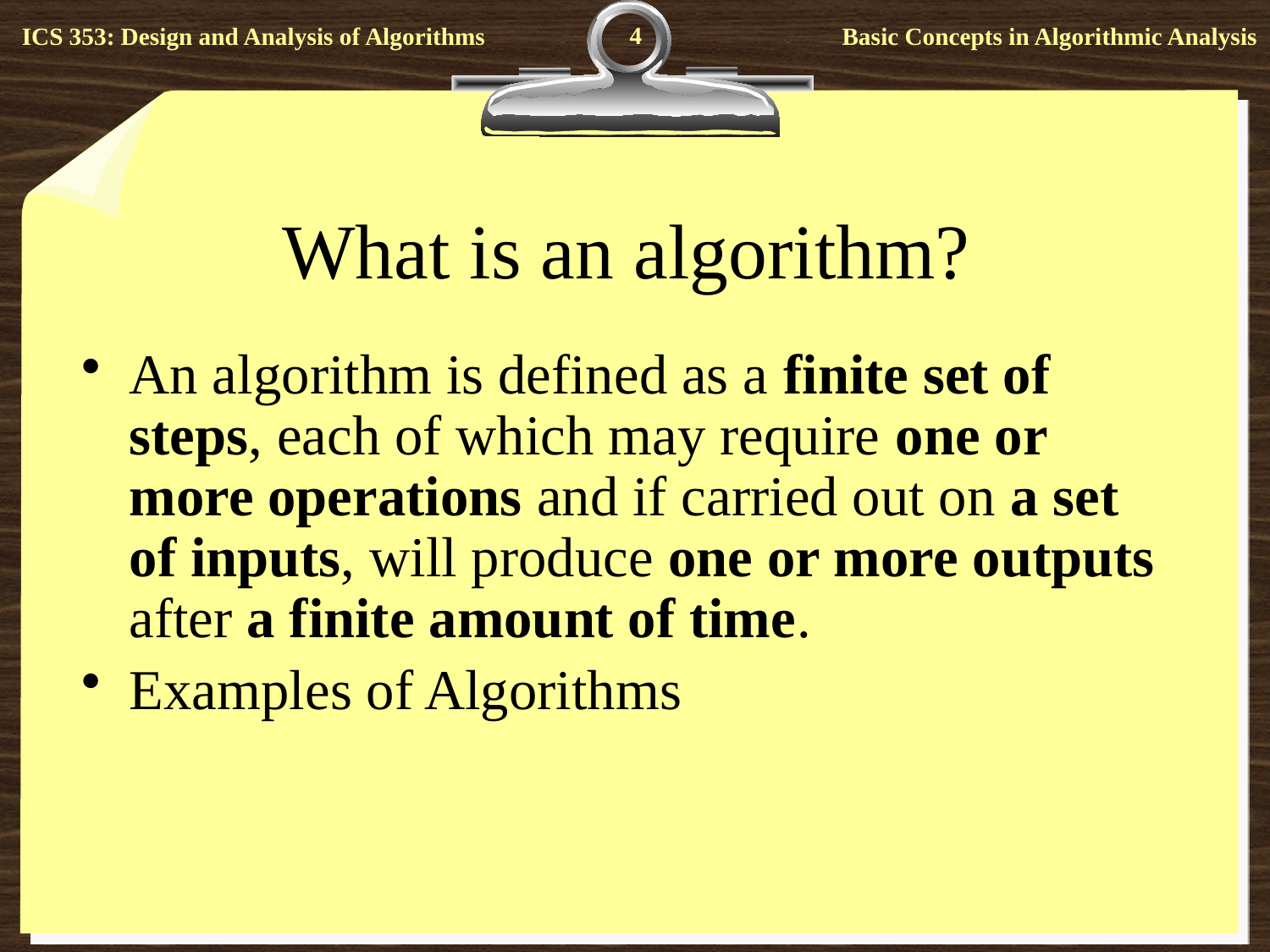

4
# What is an algorithm?
An algorithm is defined as a finite set of steps, each of which may require one or more operations and if carried out on a set of inputs, will produce one or more outputs after a finite amount of time.
Examples of Algorithms